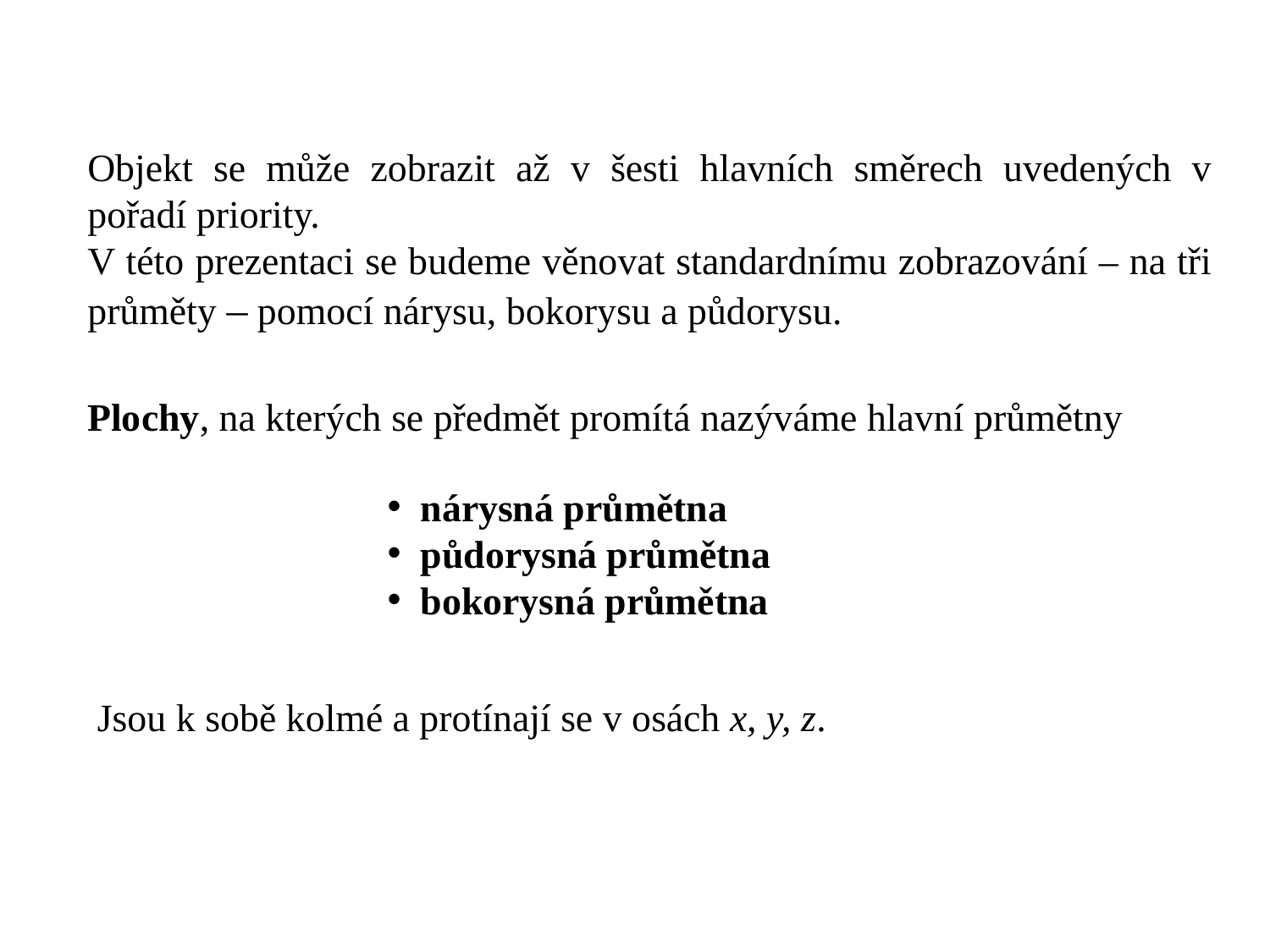

Objekt se může zobrazit až v šesti hlavních směrech uvedených v pořadí priority.
V této prezentaci se budeme věnovat standardnímu zobrazování – na tři průměty – pomocí nárysu, bokorysu a půdorysu.
Plochy, na kterých se předmět promítá nazýváme hlavní průmětny

  nárysná průmětna
  půdorysná průmětna
  bokorysná průmětna
Jsou k sobě kolmé a protínají se v osách x, y, z.